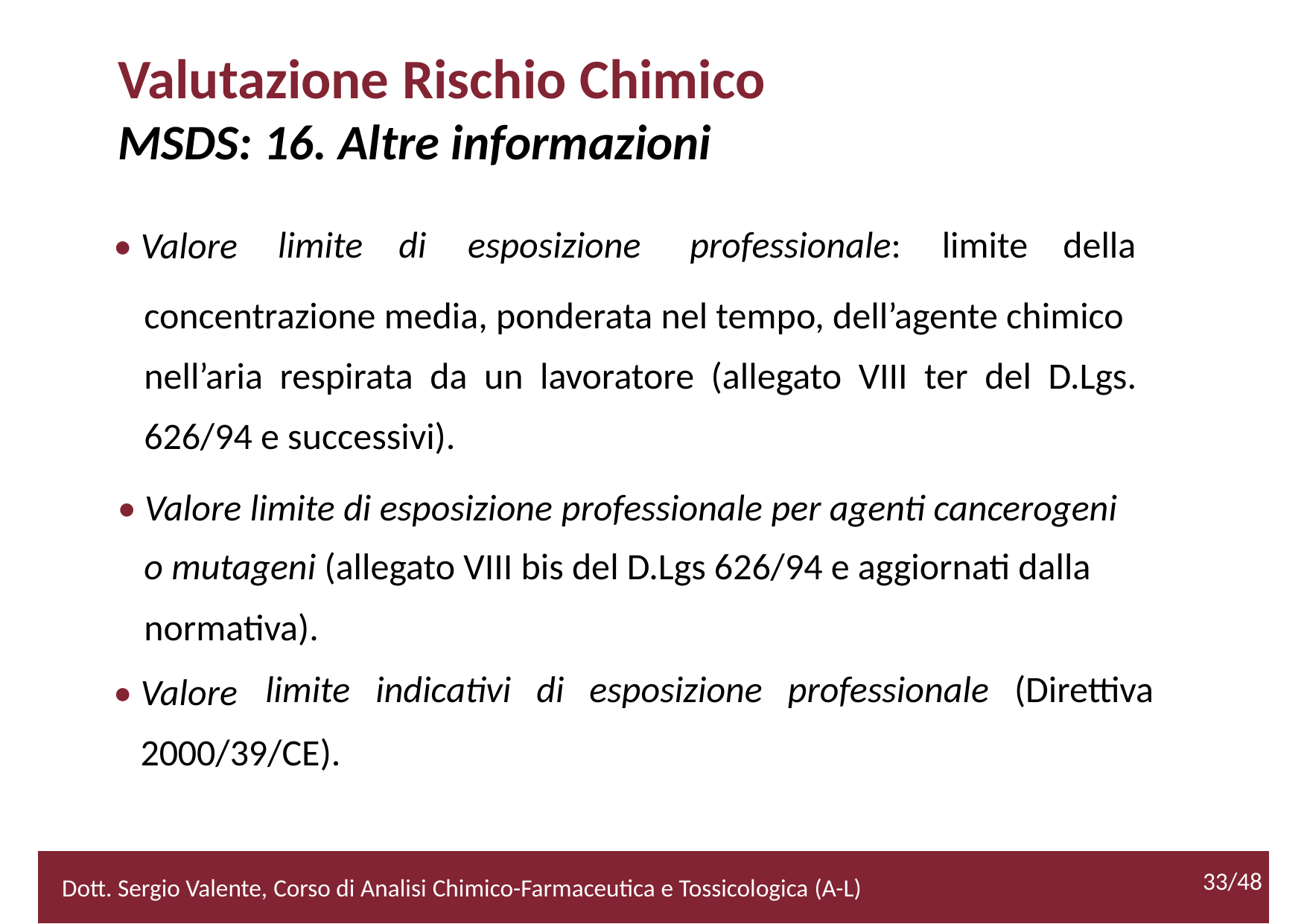

Valutazione Rischio Chimico
MSDS: 16. Altre informazioni
• Valore
limite
di
esposizione
professionale:
limite
della
	concentrazione media, ponderata nel tempo, dell’agente chimico

	nell’aria  respirata  da  un  lavoratore  (allegato  VIII  ter  del  D.Lgs.

	626/94 e successivi).

• Valore limite di esposizione professionale per agenti cancerogeni

	o mutageni (allegato VIII bis del D.Lgs 626/94 e aggiornati dalla

	normativa).
• Valore
limite   indicativi   di   esposizione   professionale   (Direttiva
	2000/39/CE).)

33/48
2/52
Dott. Sergio Valente, Corso di Analisi Chimico-Farmaceutica e Tossicologica (A-L)